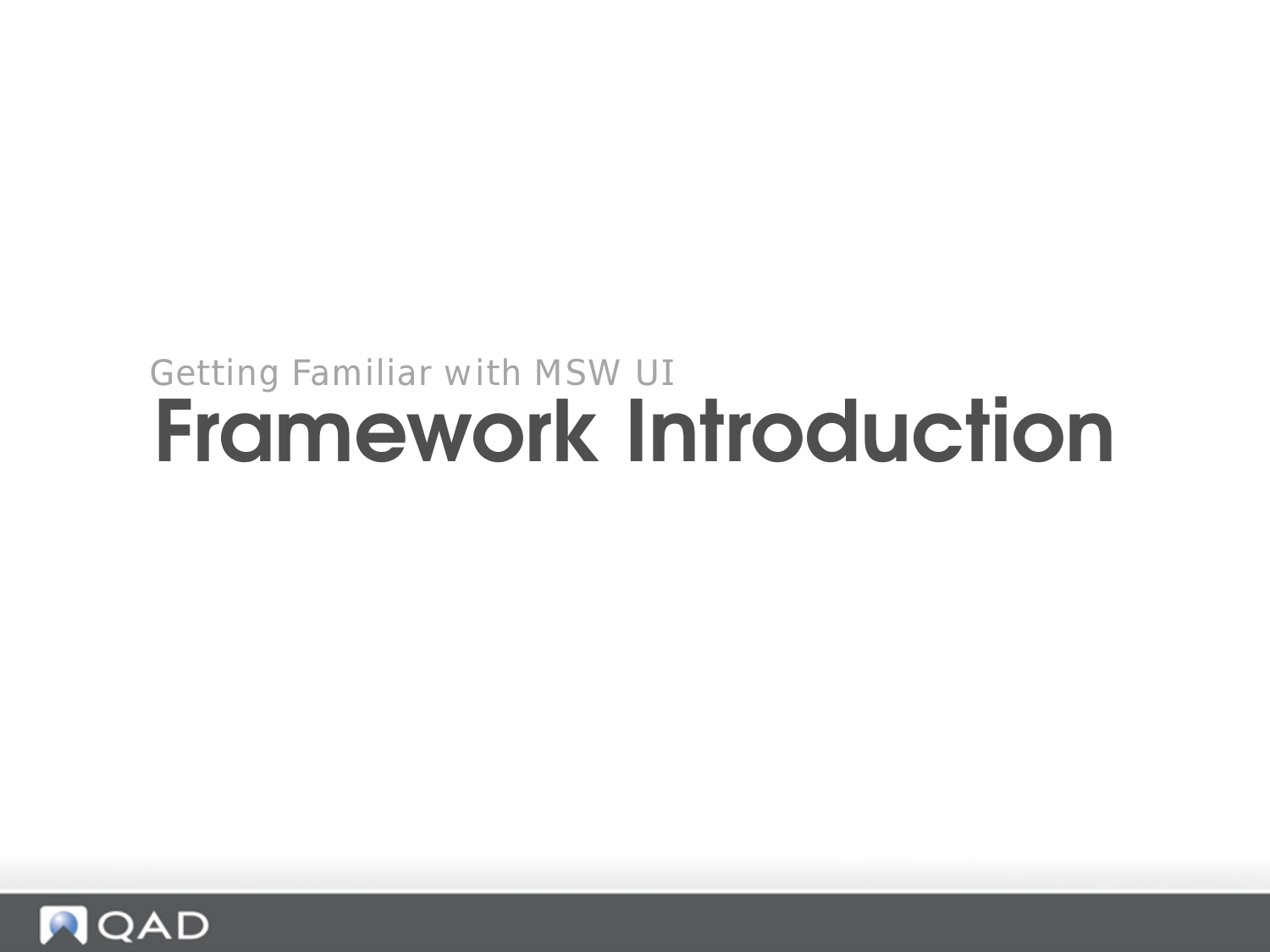

Getting Familiar with MSW UI
Framework Introduction